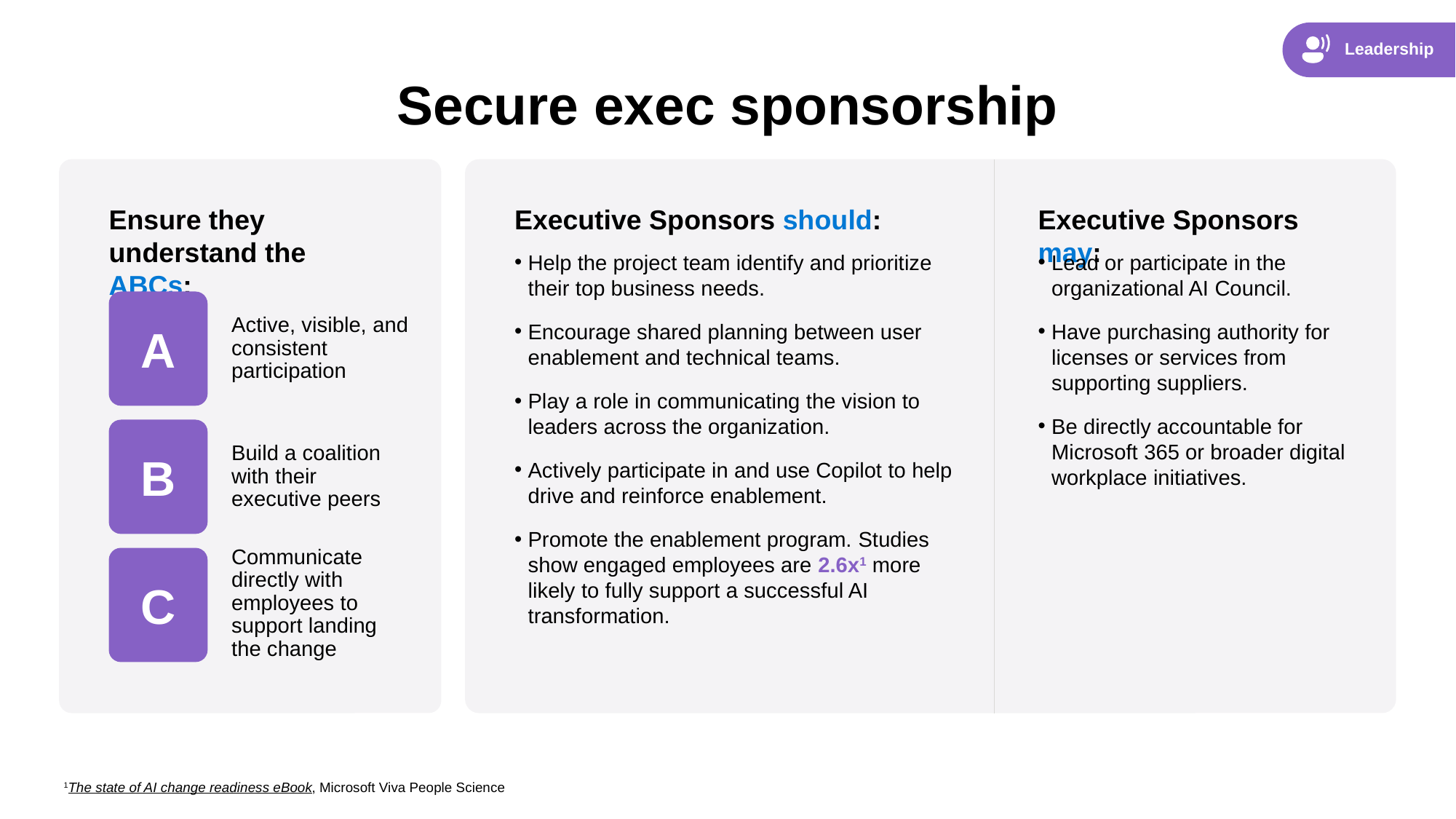

Leadership
# Secure exec sponsorship

Ensure they understand the ABCs:
Executive Sponsors should:
Executive Sponsors may:
Help the project team identify and prioritize their top business needs.
Encourage shared planning between user enablement and technical teams.
Play a role in communicating the vision to leaders across the organization.
Actively participate in and use Copilot to help drive and reinforce enablement.
Promote the enablement program. Studies show engaged employees are 2.6x1 more likely to fully support a successful AI transformation.
Lead or participate in the organizational AI Council.
Have purchasing authority for licenses or services from supporting suppliers.
Be directly accountable for Microsoft 365 or broader digital workplace initiatives.
A
Active, visible, and consistent participation
B
Build a coalition with their executive peers
Communicate directly with employees to support landing the change
C
1The state of AI change readiness eBook, Microsoft Viva People Science